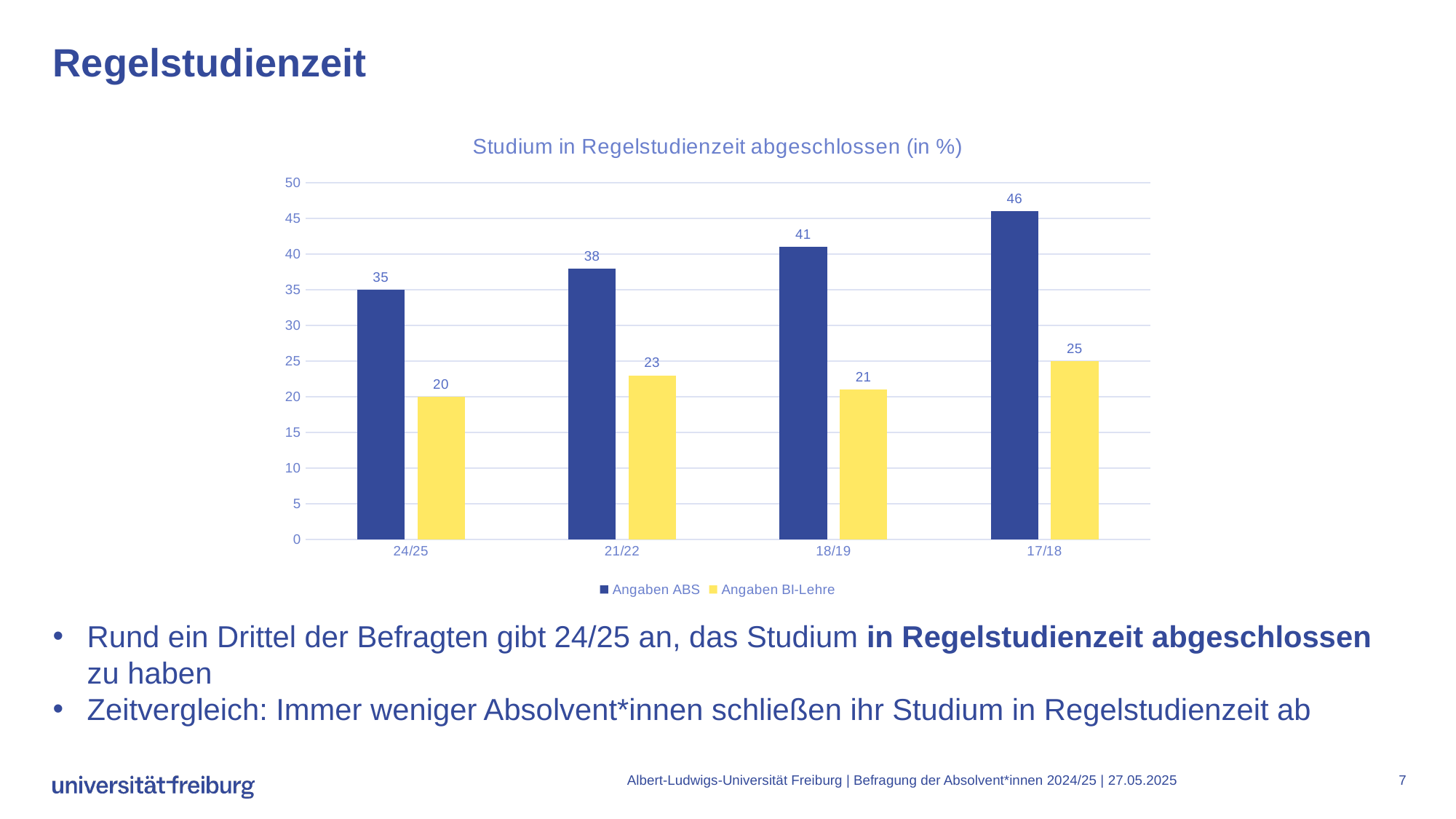

# Regelstudienzeit

### Chart: Studium in Regelstudienzeit abgeschlossen (in %)

| Category | Angaben ABS | Angaben BI-Lehre |
|---|---|---|
| 24/25 | 35.0 | 20.0 |
| 21/22 | 38.0 | 23.0 |
| 18/19 | 41.0 | 21.0 |
| 17/18 | 46.0 | 25.0 |

Rund ein Drittel der Befragten gibt 24/25 an, das Studium in Regelstudienzeit abgeschlossen zu haben
Zeitvergleich: Immer weniger Absolvent*innen schließen ihr Studium in Regelstudienzeit ab

Albert-Ludwigs-Universität Freiburg | Befragung der Absolvent*innen 2024/25 |
27.05.2025
7